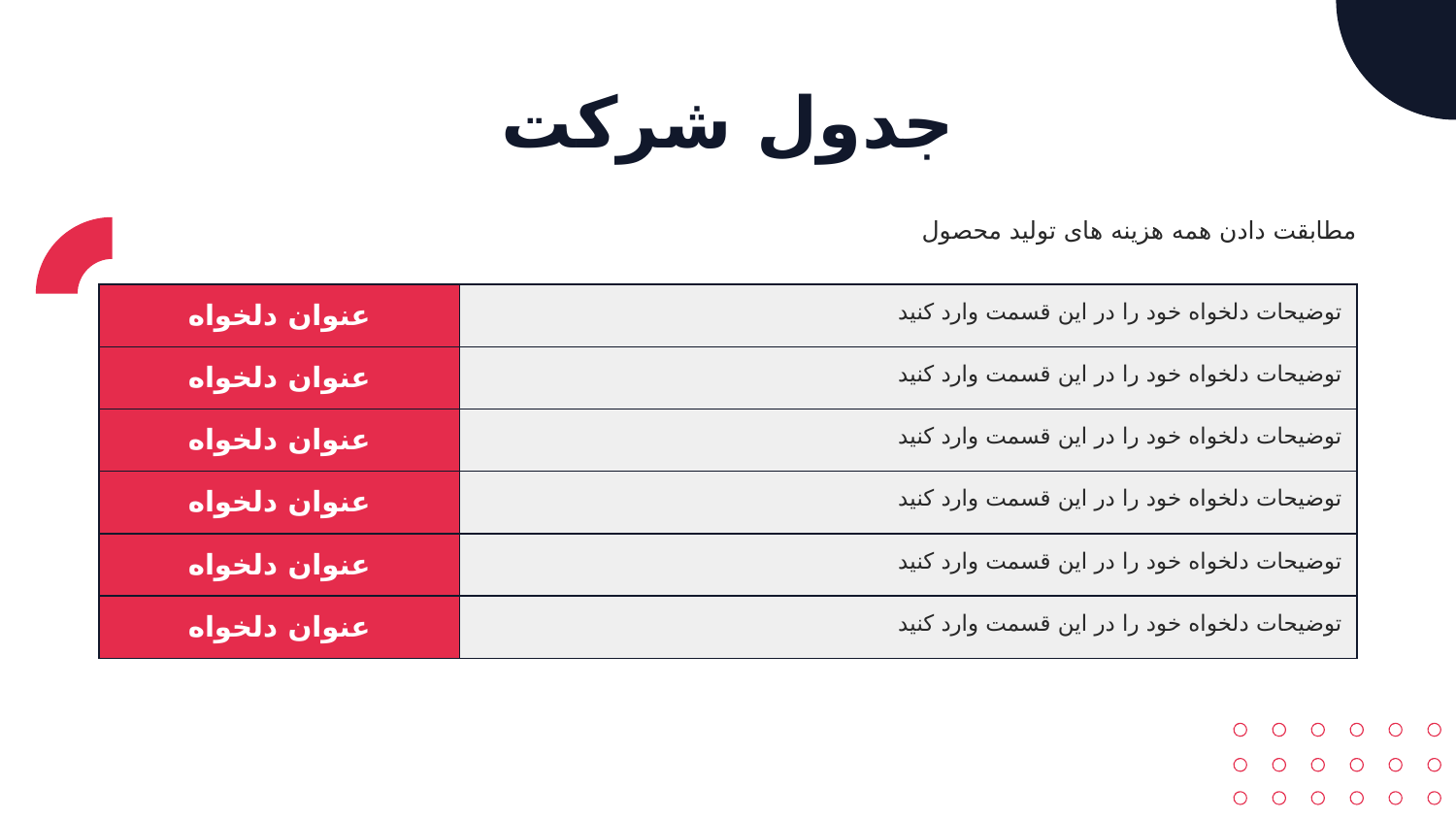

# جدول شرکت
مطابقت دادن همه هزینه های تولید محصول

| عنوان دلخواه | توضیحات دلخواه خود را در این قسمت وارد کنید |
| --- | --- |
| عنوان دلخواه | توضیحات دلخواه خود را در این قسمت وارد کنید |
| عنوان دلخواه | توضیحات دلخواه خود را در این قسمت وارد کنید |
| عنوان دلخواه | توضیحات دلخواه خود را در این قسمت وارد کنید |
| عنوان دلخواه | توضیحات دلخواه خود را در این قسمت وارد کنید |
| عنوان دلخواه | توضیحات دلخواه خود را در این قسمت وارد کنید |